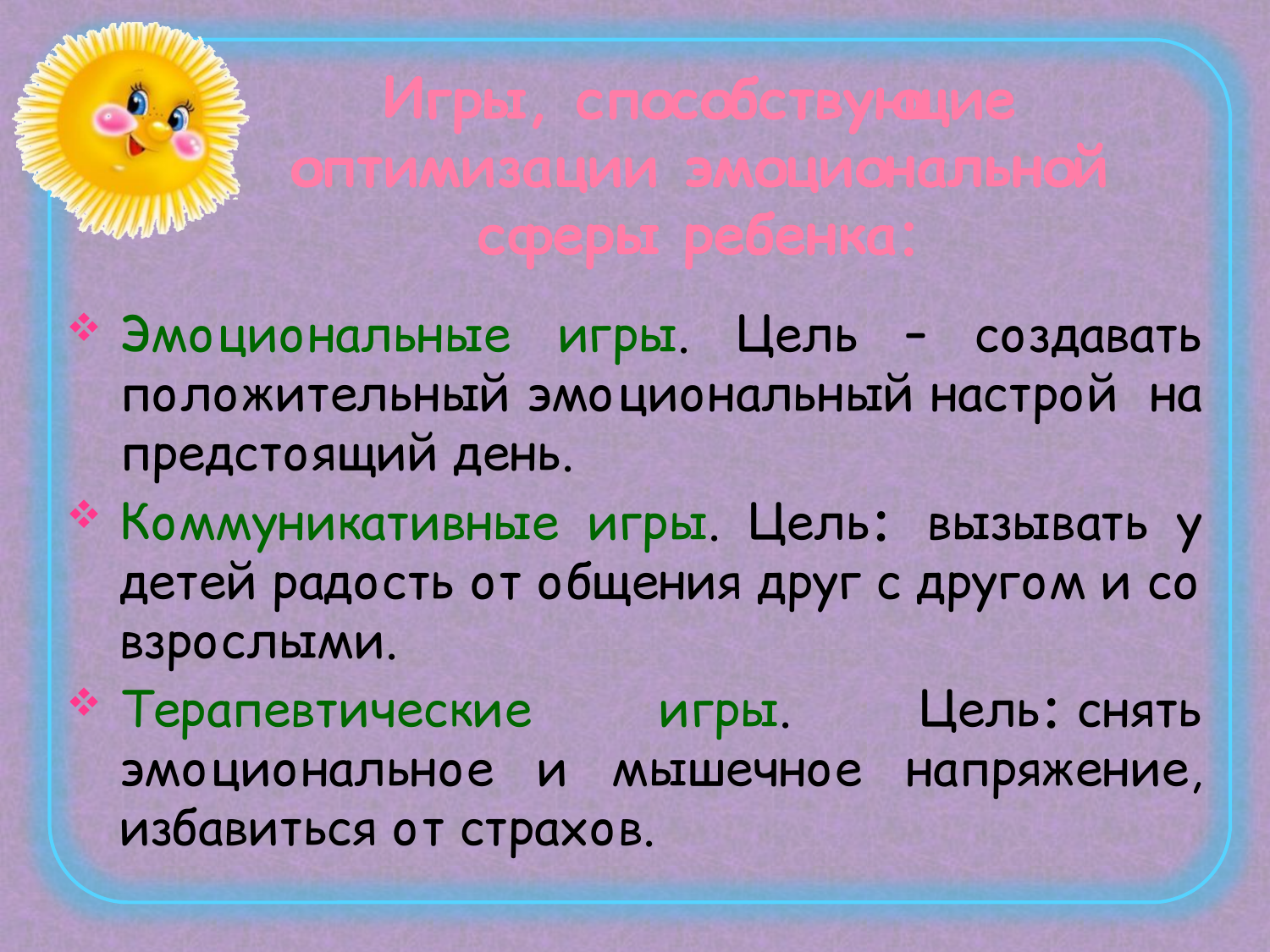

Игры, способствующие оптимизации эмоциональной сферы ребенка:
Эмоциональные игры. Цель – создавать положительный эмоциональный настрой  на предстоящий день.
Коммуникативные игры. Цель: вызывать у детей радость от общения друг с другом и со взрослыми.
Терапевтические игры. Цель: снять эмоциональное и мышечное напряжение, избавиться от страхов.